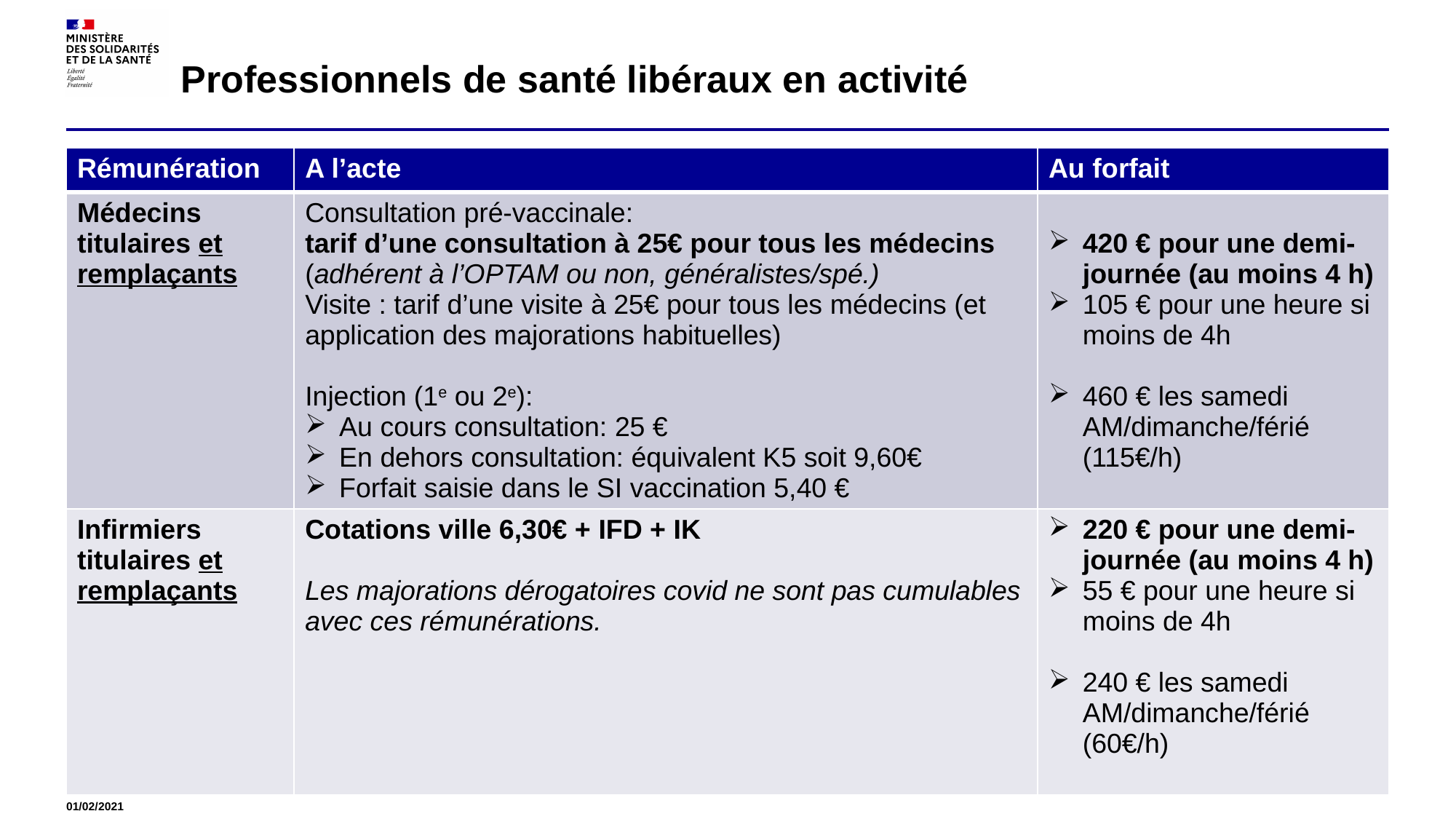

# Professionnels de santé libéraux en activité
| Rémunération | A l’acte | Au forfait |
| --- | --- | --- |
| Médecins titulaires et remplaçants | Consultation pré-vaccinale: tarif d’une consultation à 25€ pour tous les médecins (adhérent à l’OPTAM ou non, généralistes/spé.) Visite : tarif d’une visite à 25€ pour tous les médecins (et application des majorations habituelles) Injection (1e ou 2e): Au cours consultation: 25 € En dehors consultation: équivalent K5 soit 9,60€ Forfait saisie dans le SI vaccination 5,40 € | 420 € pour une demi-journée (au moins 4 h) 105 € pour une heure si moins de 4h 460 € les samedi AM/dimanche/férié (115€/h) |
| Infirmiers titulaires et remplaçants | Cotations ville 6,30€ + IFD + IK Les majorations dérogatoires covid ne sont pas cumulables avec ces rémunérations. | 220 € pour une demi-journée (au moins 4 h) 55 € pour une heure si moins de 4h 240 € les samedi AM/dimanche/férié (60€/h) |
01/02/2021